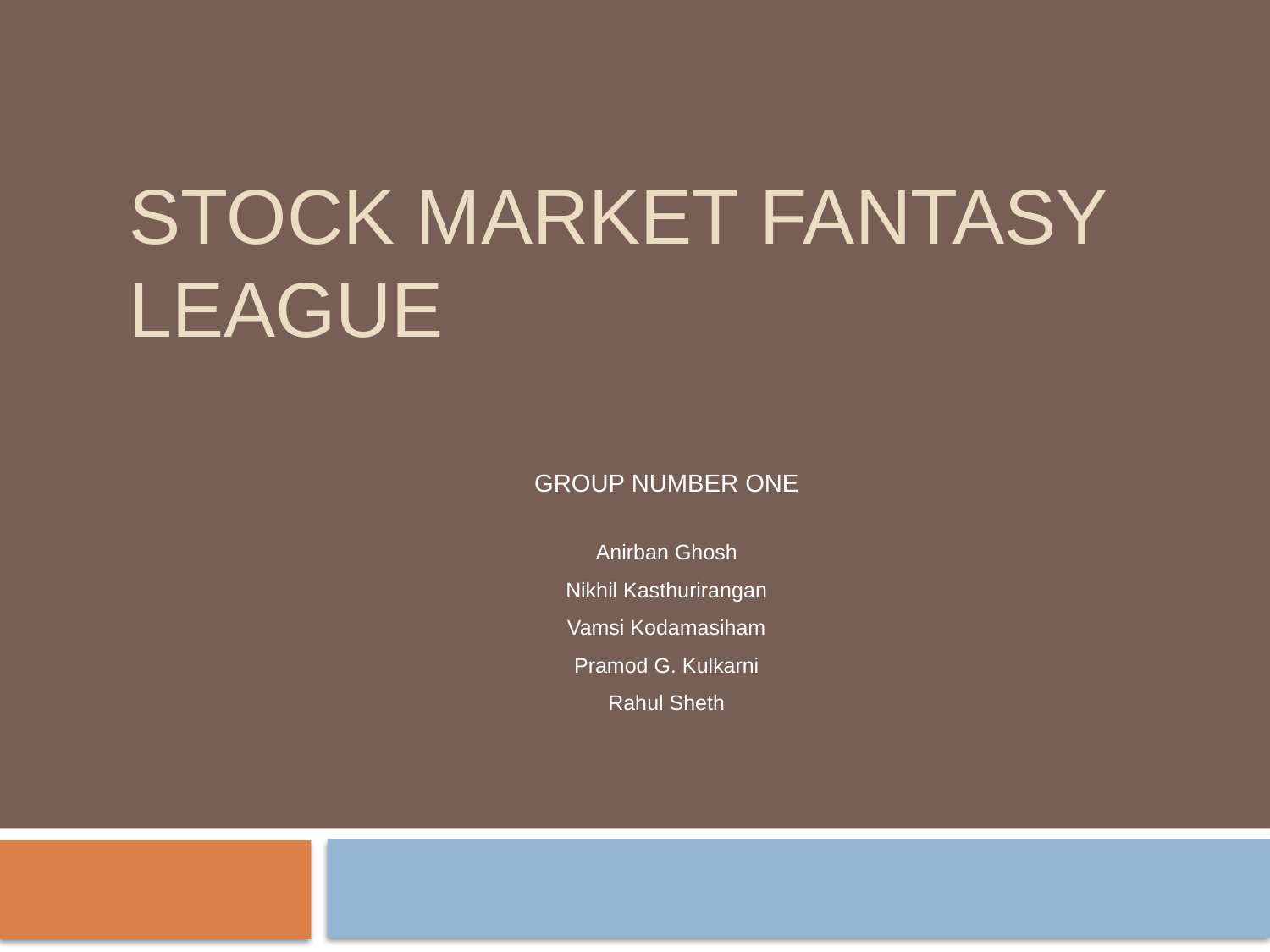

# Stock Market Fantasy League
GROUP NUMBER ONE

Anirban Ghosh
Nikhil Kasthurirangan
Vamsi Kodamasiham
Pramod G. Kulkarni
Rahul Sheth